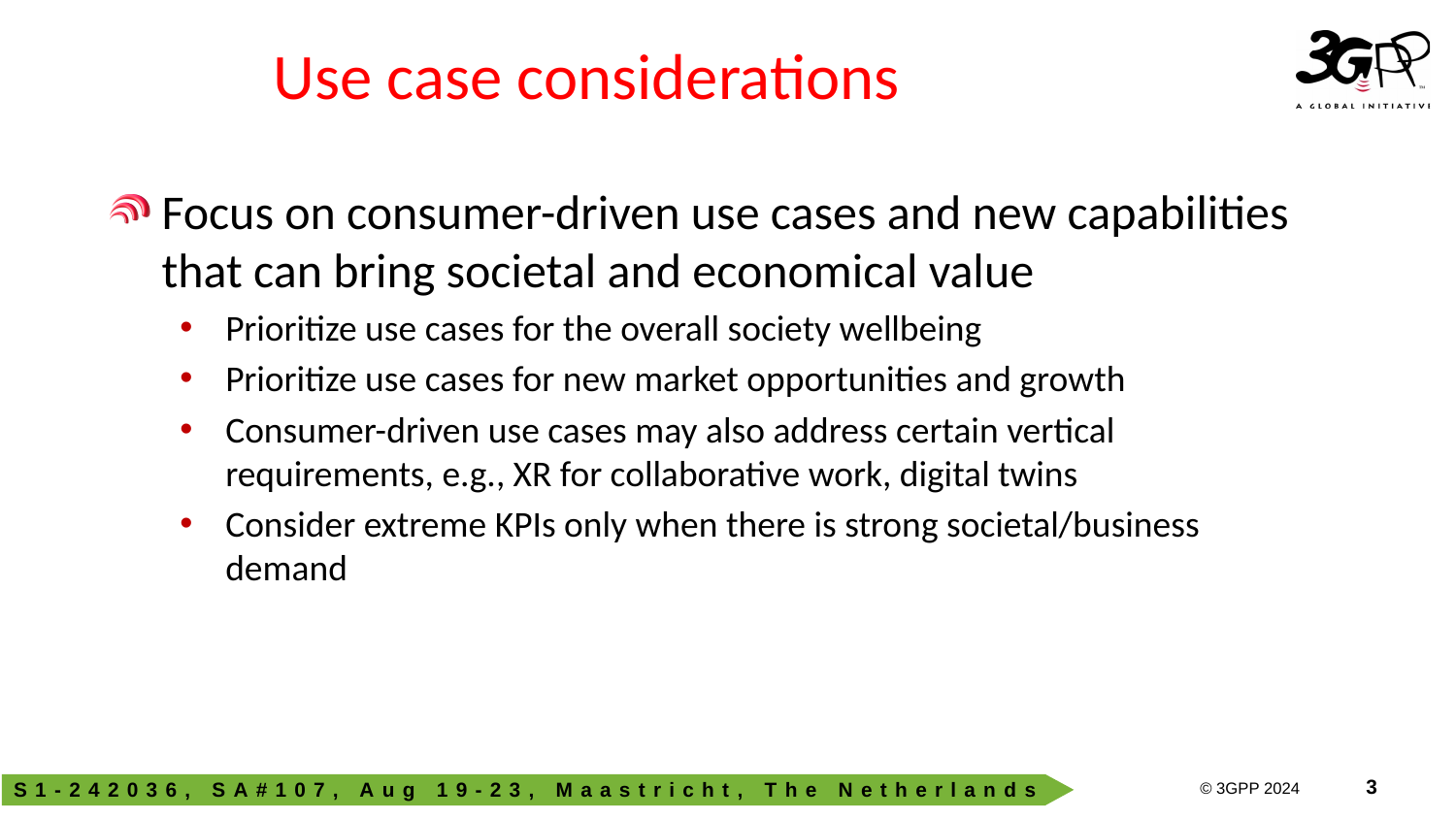

# Use case considerations
Focus on consumer-driven use cases and new capabilities that can bring societal and economical value
Prioritize use cases for the overall society wellbeing
Prioritize use cases for new market opportunities and growth
Consumer-driven use cases may also address certain vertical requirements, e.g., XR for collaborative work, digital twins
Consider extreme KPIs only when there is strong societal/business demand